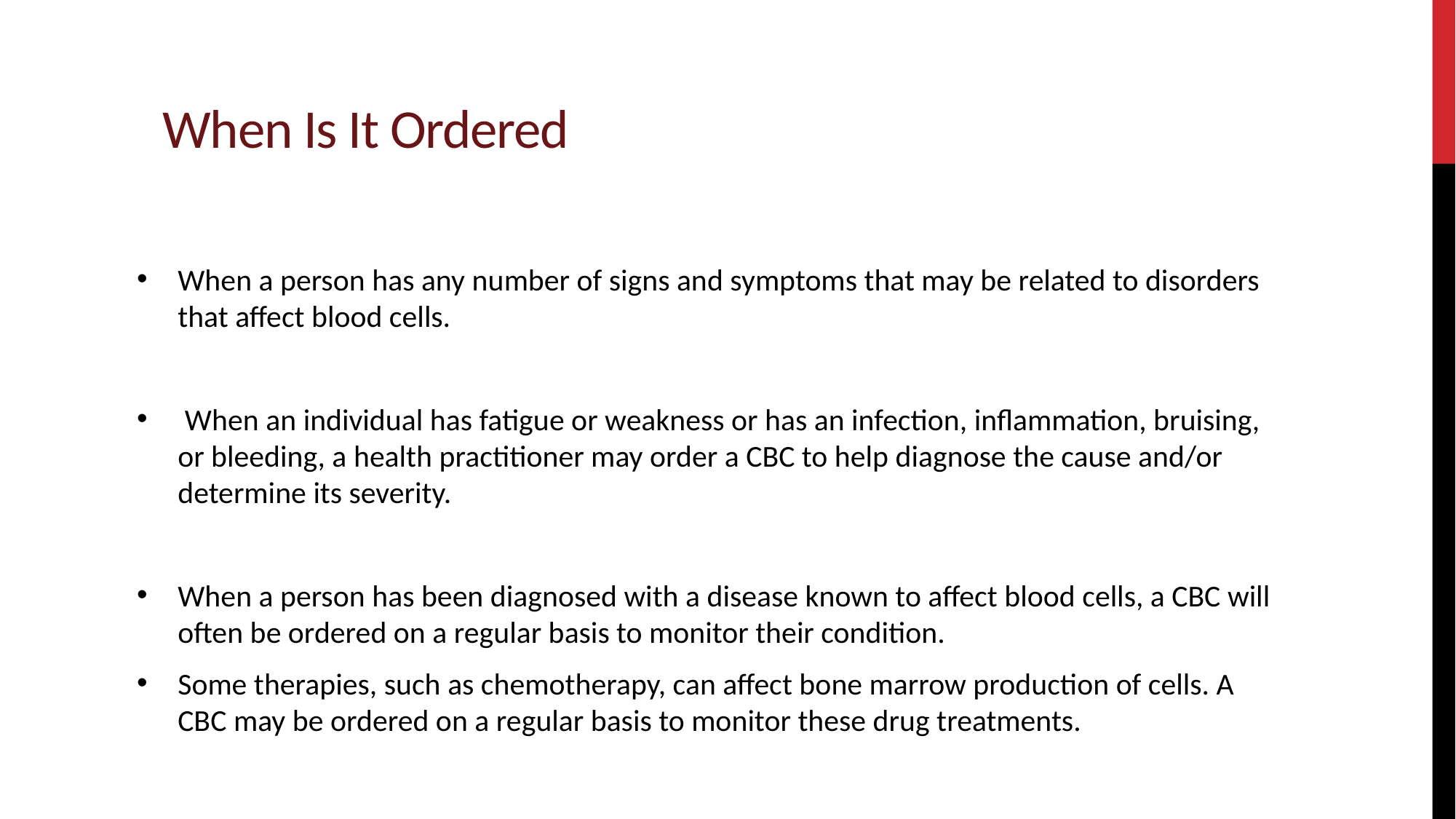

# When Is It Ordered

When a person has any number of signs and symptoms that may be related to disorders that affect blood cells.

 When an individual has fatigue or weakness or has an infection, inflammation, bruising, or bleeding, a health practitioner may order a CBC to help diagnose the cause and/or determine its severity.

When a person has been diagnosed with a disease known to affect blood cells, a CBC will often be ordered on a regular basis to monitor their condition.
Some therapies, such as chemotherapy, can affect bone marrow production of cells. A CBC may be ordered on a regular basis to monitor these drug treatments.